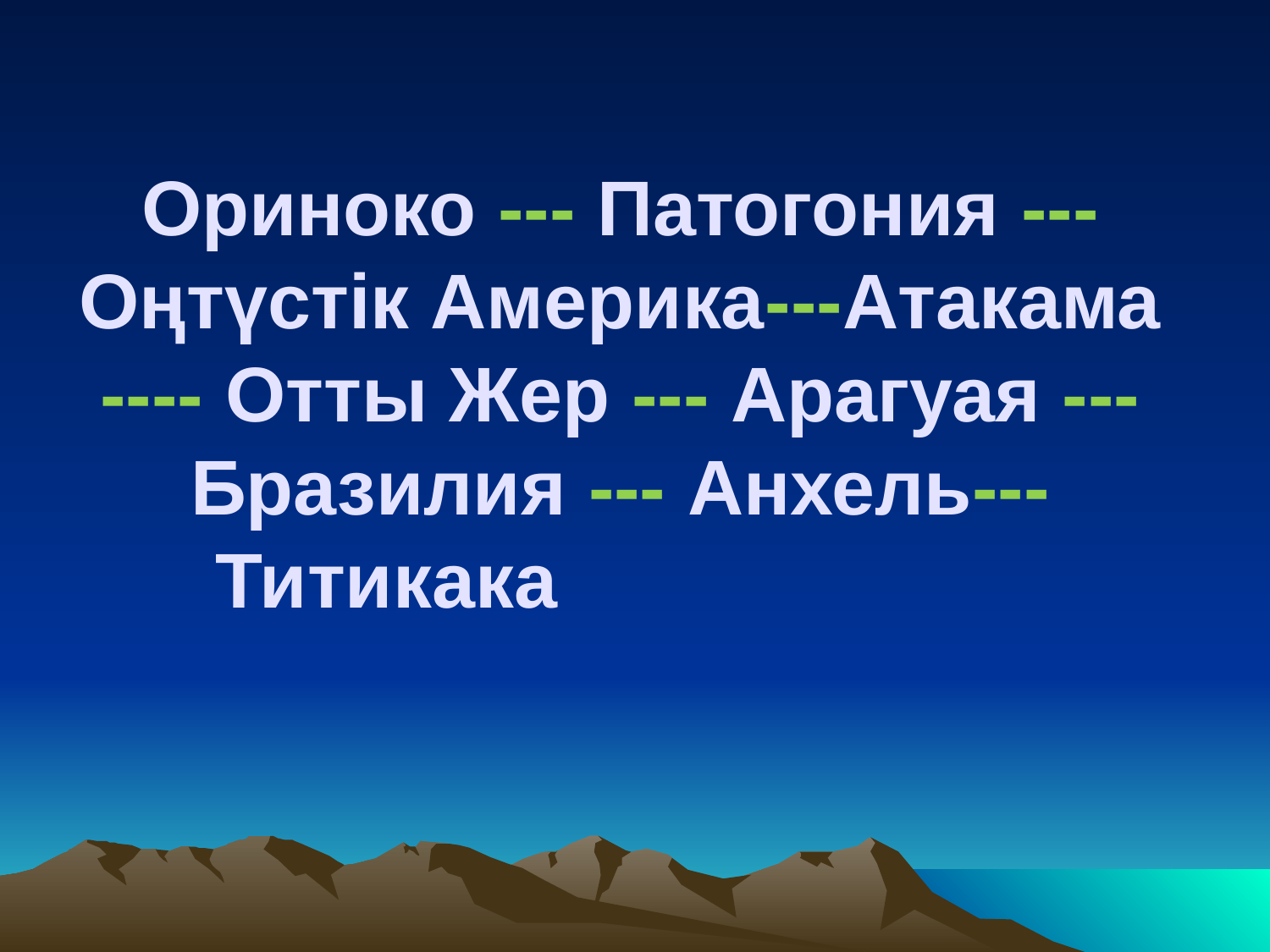

# Ориноко --- Патогония --- Оңтүстік Америка---Атакама ---- Отты Жер --- Арагуая --- Бразилия --- Анхель--- Титикака